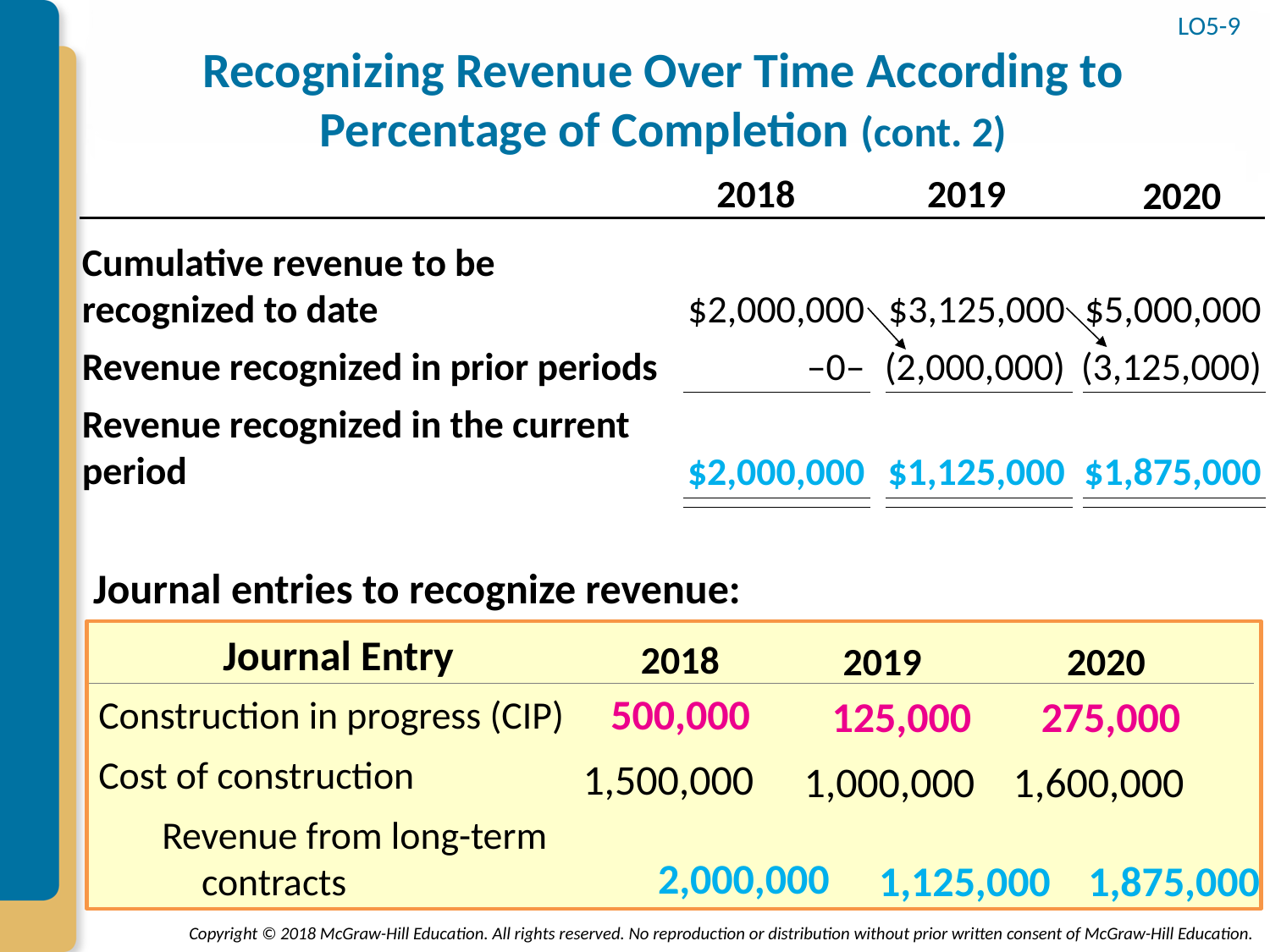

LO5-9
# Recognizing Revenue Over Time According to Percentage of Completion (cont. 2)
2018
2019
2020
Cumulative revenue to be recognized to date
$2,000,000
$3,125,000
$5,000,000
Revenue recognized in prior periods
–0–
(2,000,000)
(3,125,000)
Revenue recognized in the current period
$2,000,000
$1,125,000
$1,875,000
Journal entries to recognize revenue:

Journal Entry
2018
2019
2020
500,000
Construction in progress (CIP)
275,000
125,000
Cost of construction
1,500,000
1,600,000
1,000,000
Revenue from long-term contracts
2,000,000
1,875,000
1,125,000